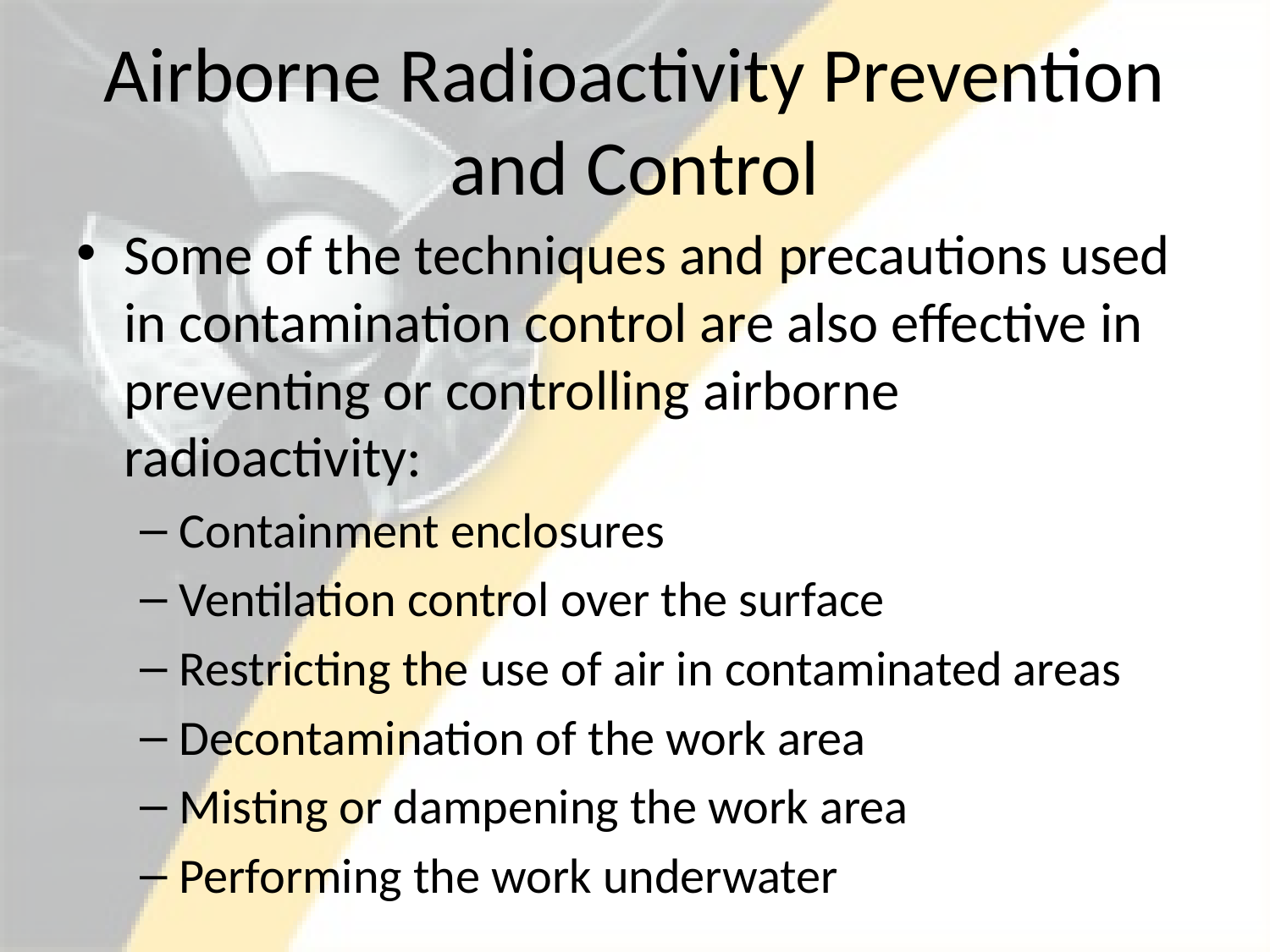

# Airborne Radioactivity Prevention and Control
Some of the techniques and precautions used in contamination control are also effective in preventing or controlling airborne radioactivity:
Containment enclosures
Ventilation control over the surface
Restricting the use of air in contaminated areas
Decontamination of the work area
Misting or dampening the work area
Performing the work underwater